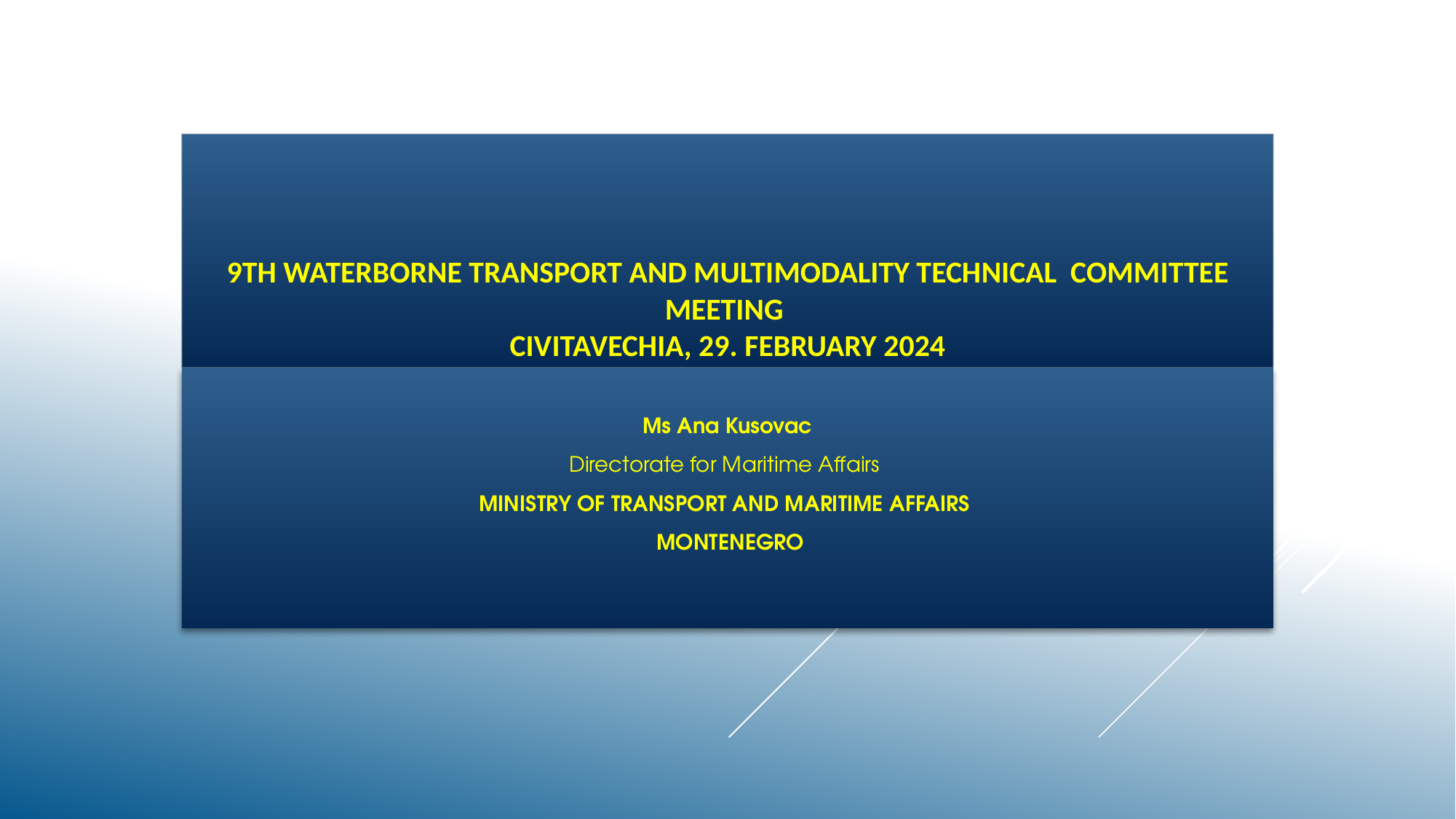

# 9th Waterborne Transport and Multimodality Technical  Committee meeting  CIVITAVECHIA, 29. FEBRUARY 2024

Ms Ana Kusovac
Directorate for Maritime Affairs
MINISTRY OF TRANSPORT AND MARITIME AFFAIRS
 MONTENEGRO